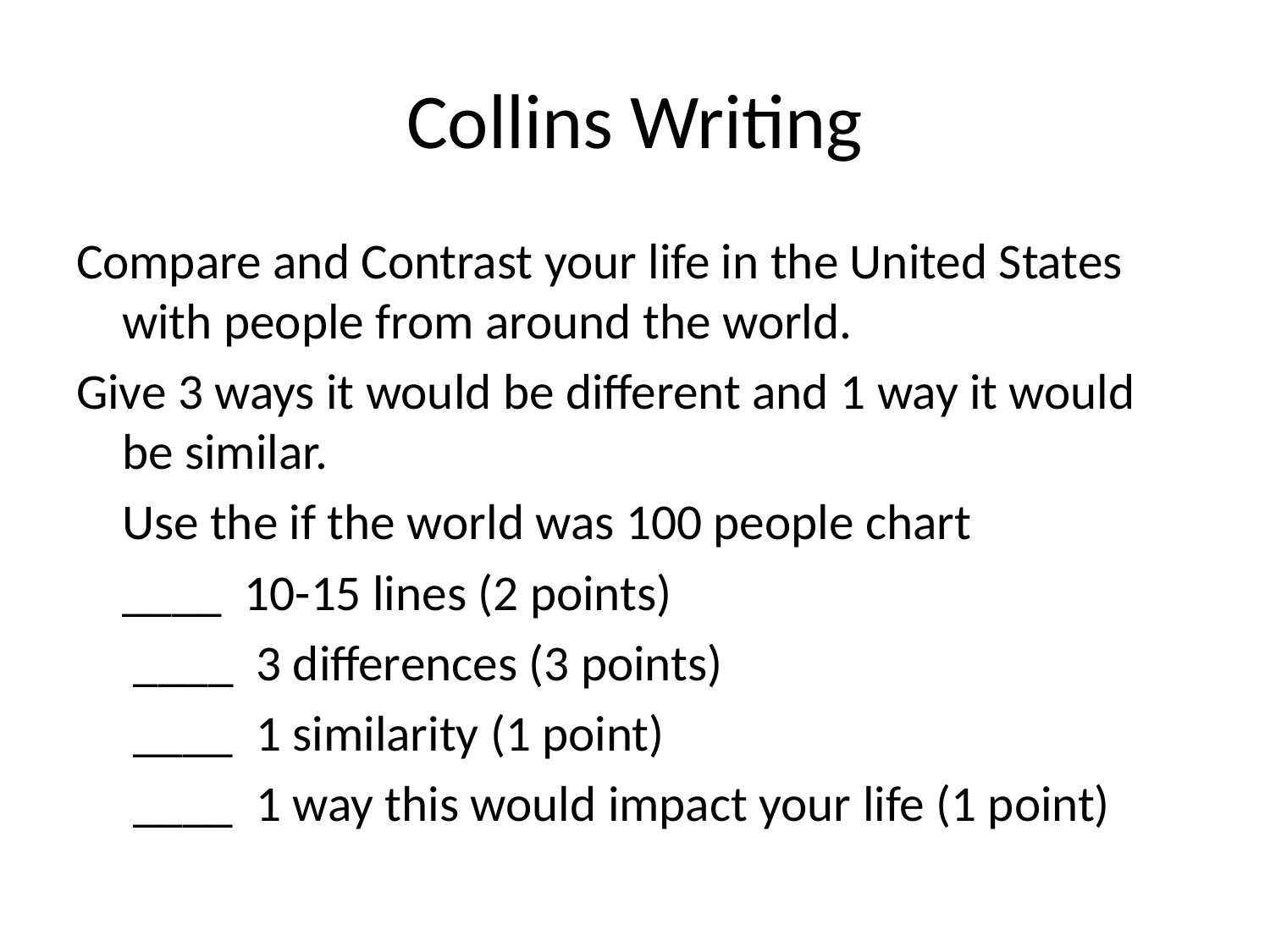

# Collins Writing
Compare and Contrast your life in the United States with people from around the world.
Give 3 ways it would be different and 1 way it would be similar.
		Use the if the world was 100 people chart
		____  10-15 lines (2 points)
	 ____  3 differences (3 points)
     ____  1 similarity (1 point)
     ____  1 way this would impact your life (1 point)